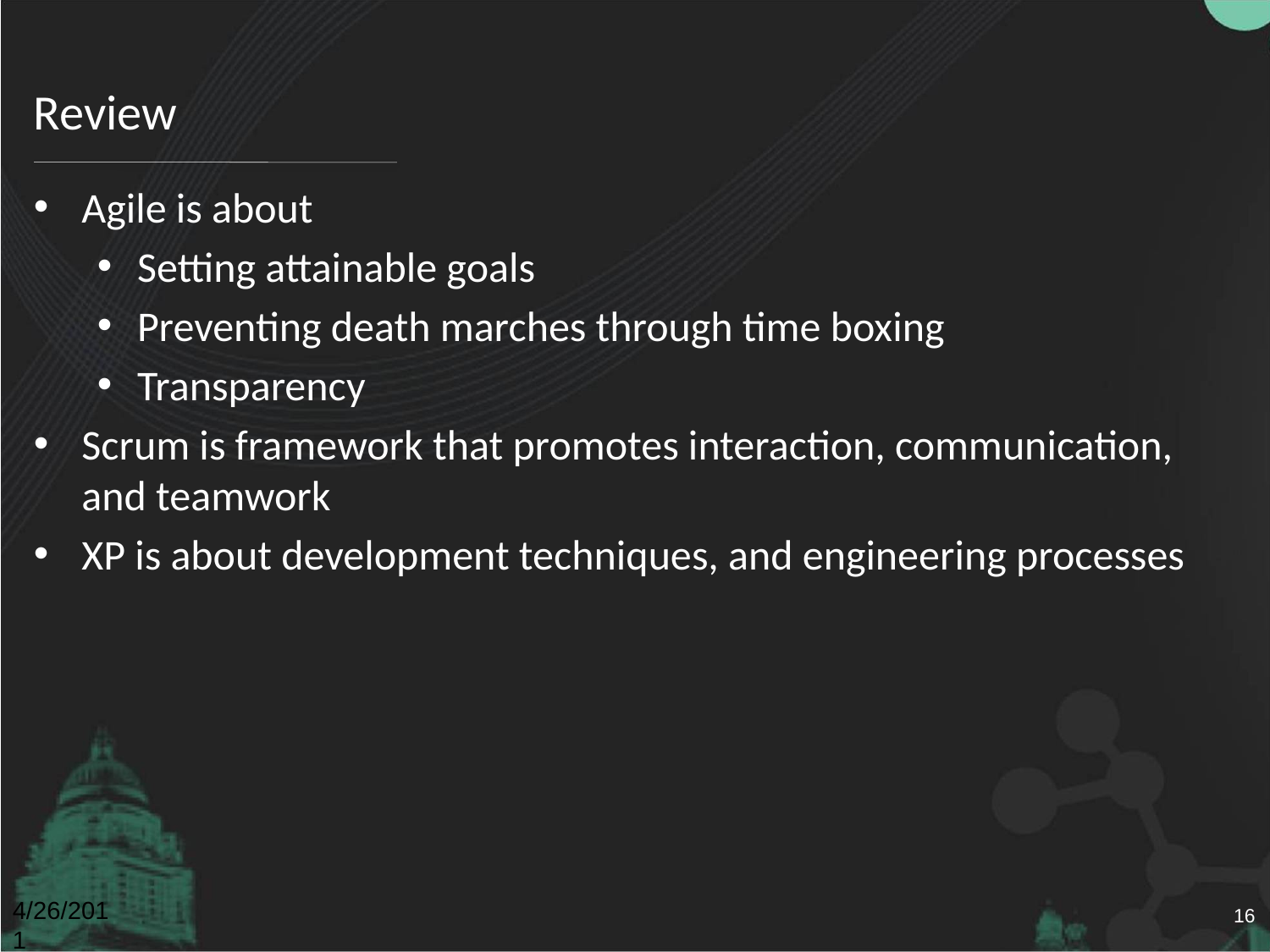

# Review
Agile is about
Setting attainable goals
Preventing death marches through time boxing
Transparency
Scrum is framework that promotes interaction, communication, and teamwork
XP is about development techniques, and engineering processes
4/26/2011
16